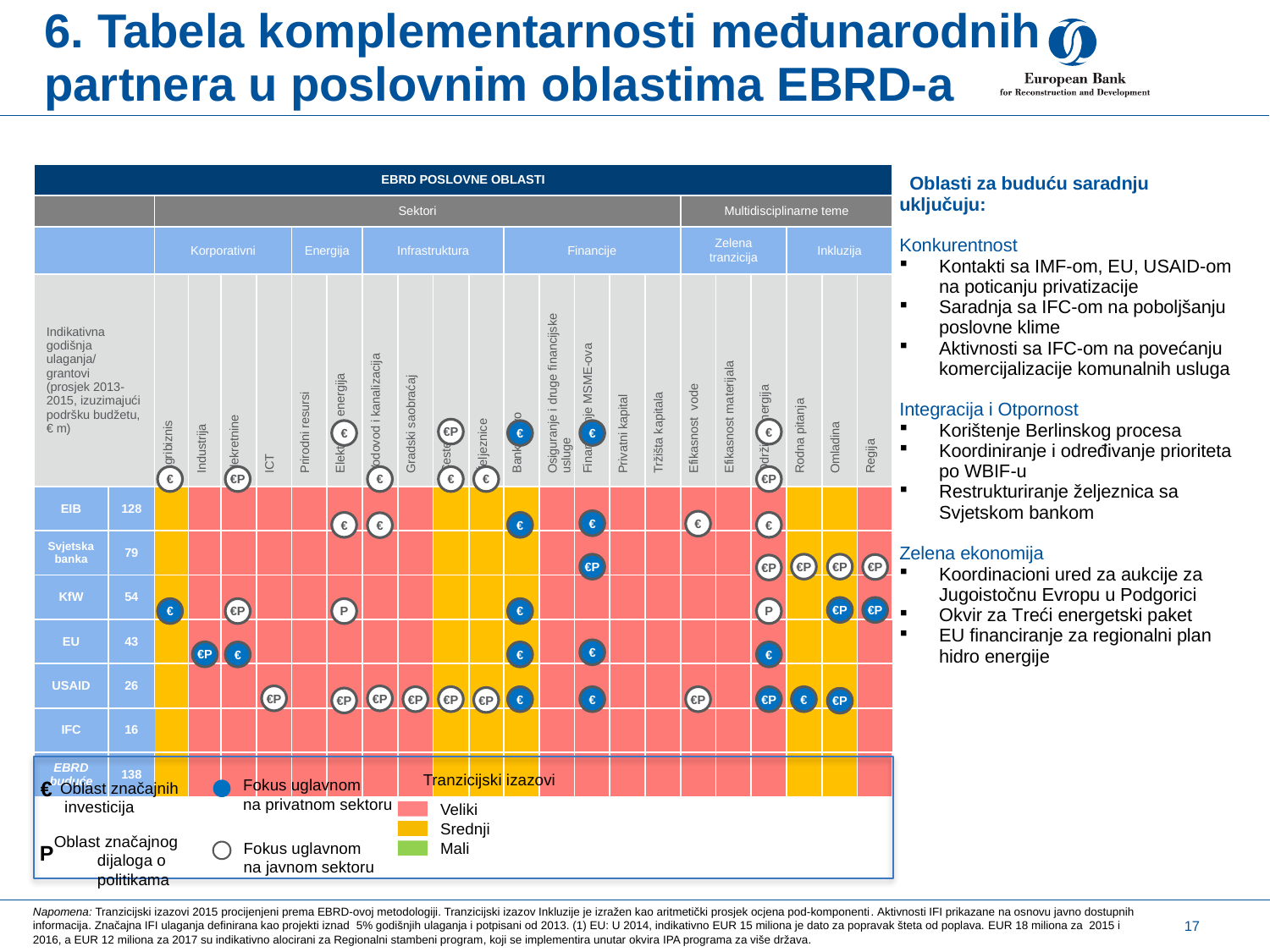

# 6. Tabela komplementarnosti međunarodnih partnera u poslovnim oblastima EBRD-a
| EBRD POSLOVNE OBLASTI |  |  |  |  |  |  |  |  |  |  |  |  |  |  |  |  |  |  |  |  |  |  |
| --- | --- | --- | --- | --- | --- | --- | --- | --- | --- | --- | --- | --- | --- | --- | --- | --- | --- | --- | --- | --- | --- | --- |
|  |  | Sektori |  |  |  |  |  |  |  |  |  |  |  |  |  |  | Multidisciplinarne teme |  |  |  |  |  |
|  |  | Korporativni |  |  |  | Energija |  | Infrastruktura |  |  |  | Financije |  |  |  |  | Zelena tranzicija |  |  | Inkluzija |  |  |
| Indikativna godišnja ulaganja/ grantovi (prosjek 2013-2015, izuzimajući podršku budžetu,€ m) |  | Agribiznis | Industrija | Nekretnine | ICT | Prirodni resursi | Električna energija | Vodovod i kanalizacija | Gradski saobraćaj | Ceste | Željeznice | Bankarstvo | Osiguranje i druge financijske usluge | Financiranje MSME-ova | Privatni kapital | Tržišta kapitala | Efikasnost vode | Efikasnost materijala | Održiva energija | Rodna pitanja | Omladina | Regija |
| EIB | 128 |  |  |  |  |  |  |  |  |  |  |  |  |  |  |  |  |  |  |  |  |  |
| Svjetska banka | 79 |  |  |  |  |  |  |  |  |  |  |  |  |  |  |  |  |  |  |  |  |  |
| KfW | 54 |  |  |  |  |  |  |  |  |  |  |  |  |  |  |  |  |  |  |  |  |  |
| EU | 43 |  |  |  |  |  |  |  |  |  |  |  |  |  |  |  |  |  |  |  |  |  |
| USAID | 26 |  |  |  |  |  |  |  |  |  |  |  |  |  |  |  |  |  |  |  |  |  |
| IFC | 16 |  |  |  |  |  |  |  |  |  |  |  |  |  |  |  |  |  |  |  |  |  |
| EBRD buduće | 138 |  |  |  |  |  |  |  |  |  |  |  |  |  |  |  |  |  |  |  |  |  |
| Oblasti za buduću saradnju uključuju: Konkurentnost Kontakti sa IMF-om, EU, USAID-om na poticanju privatizacije Saradnja sa IFC-om na poboljšanju poslovne klime Aktivnosti sa IFC-om na povećanju komercijalizacije komunalnih usluga Integracija i Otpornost Korištenje Berlinskog procesa Koordiniranje i određivanje prioriteta po WBIF-u Restrukturiranje željeznica sa Svjetskom bankom Zelena ekonomija Koordinacioni ured za aukcije za Jugoistočnu Evropu u Podgorici Okvir za Treći energetski paket EU financiranje za regionalni plan hidro energije |  |
| --- | --- |
€P
€
€
€
€
€
€P
€
€
€
€P
€
€
€
€
€
€
€P
€P
€P
€P
€P
€P
€P
€
€P
P
€
P
€
€P
€
€
€
€P
€P
€P
€P
€
€
€P
€P
€
€P
€P
€P

Tranzicijski izazovi
€

P

Veliki

Srednji

Mali
Oblast značajnih  investicija

Fokus uglavnom
na privatnom sektoru

 Oblast značajnog dijaloga o politikama
Fokus uglavnom
na javnom sektoru
Napomena: Tranzicijski izazovi 2015 procijenjeni prema EBRD-ovoj metodologiji. Tranzicijski izazov Inkluzije je izražen kao aritmetički prosjek ocjena pod-komponenti. Aktivnosti IFI prikazane na osnovu javno dostupnih informacija. Značajna IFI ulaganja definirana kao projekti iznad  5% godišnjih ulaganja i potpisani od 2013. (1) EU: U 2014, indikativno EUR 15 miliona je dato za popravak šteta od poplava. EUR 18 miliona za  2015 i 2016, a EUR 12 miliona za 2017 su indikativno alocirani za Regionalni stambeni program, koji se implementira unutar okvira IPA programa za više država.

17